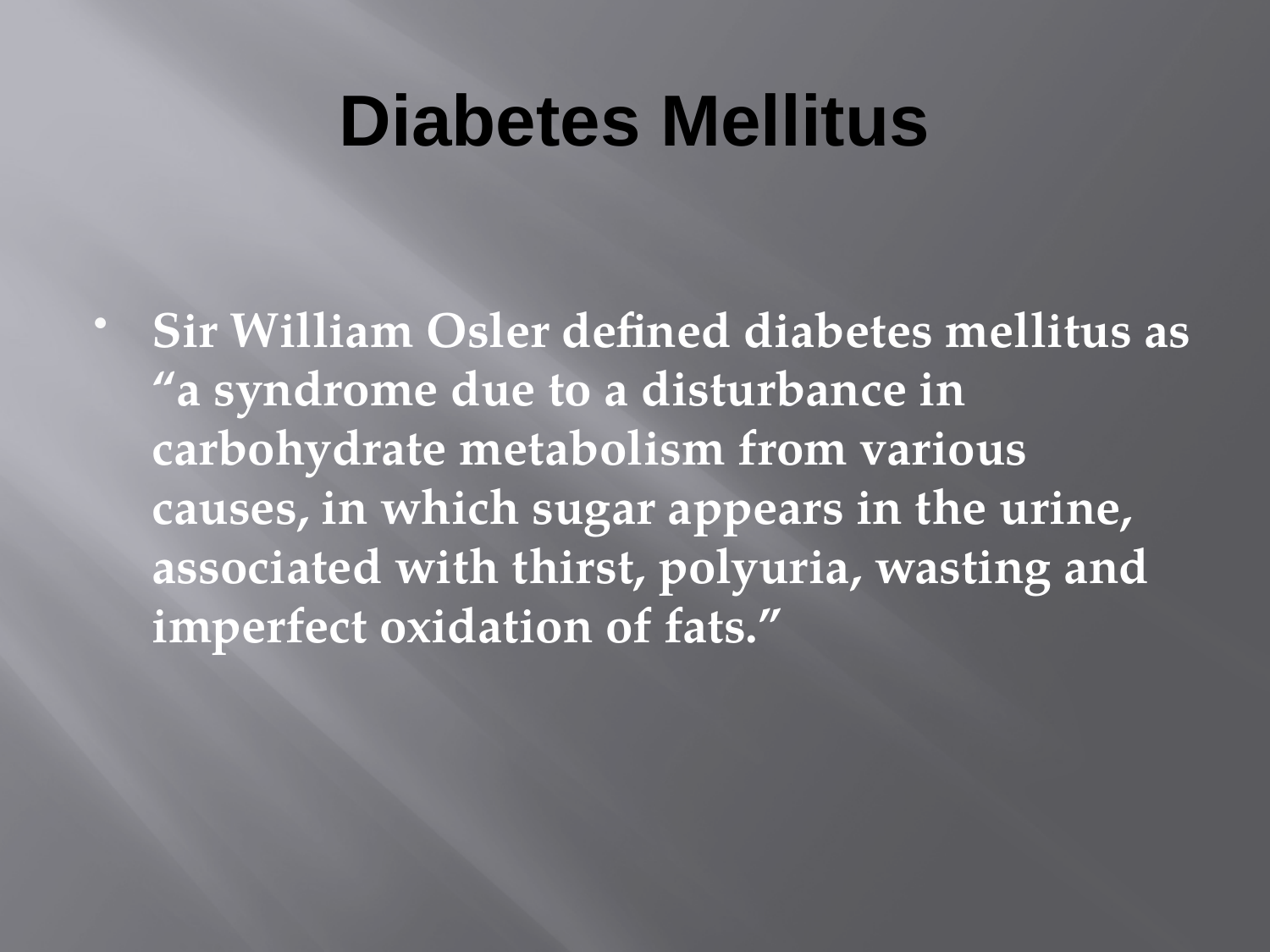

# Diabetes Mellitus

Sir William Osler defined diabetes mellitus as “a syndrome due to a disturbance in carbohydrate metabolism from various causes, in which sugar appears in the urine, associated with thirst, polyuria, wasting and imperfect oxidation of fats.”